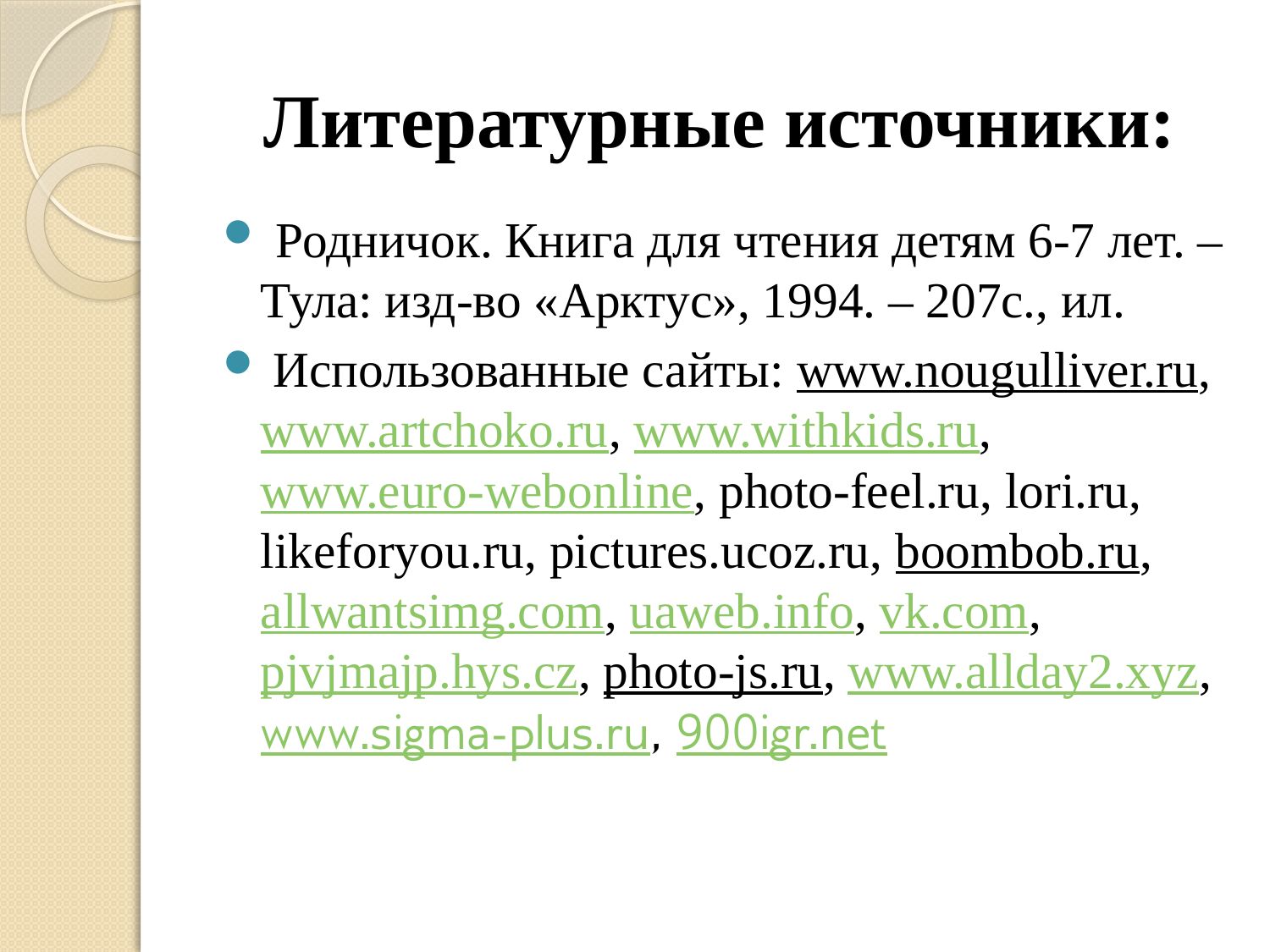

# Литературные источники:
 Родничок. Книга для чтения детям 6-7 лет. – Тула: изд-во «Арктус», 1994. – 207с., ил.
 Использованные сайты: www.nougulliver.ru, www.artchoko.ru, www.withkids.ru, www.euro-webonline, photo-feel.ru, lori.ru, likeforyou.ru, pictures.ucoz.ru, boombob.ru, allwantsimg.com, uaweb.info, vk.com, pjvjmajp.hys.cz, photo-js.ru, www.allday2.xyz, www.sigma-plus.ru, 900igr.net